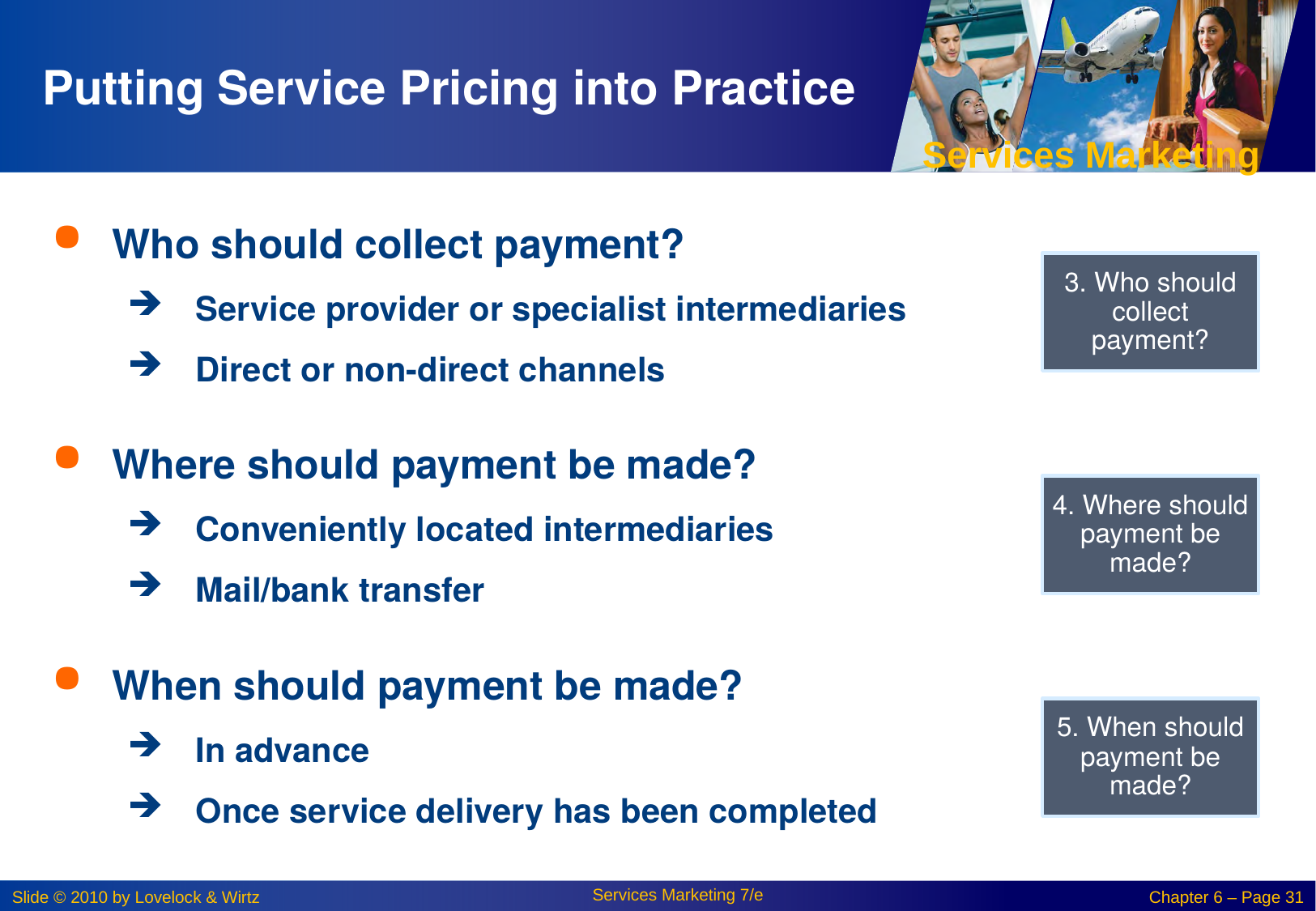

# Putting Service Pricing into Practice
Who should collect payment?
Service provider or specialist intermediaries
Direct or non-direct channels
Where should payment be made?
Conveniently located intermediaries
Mail/bank transfer
When should payment be made?
In advance
Once service delivery has been completed

3. Who should collect payment?

4. Where should payment be made?

5. When should payment be made?